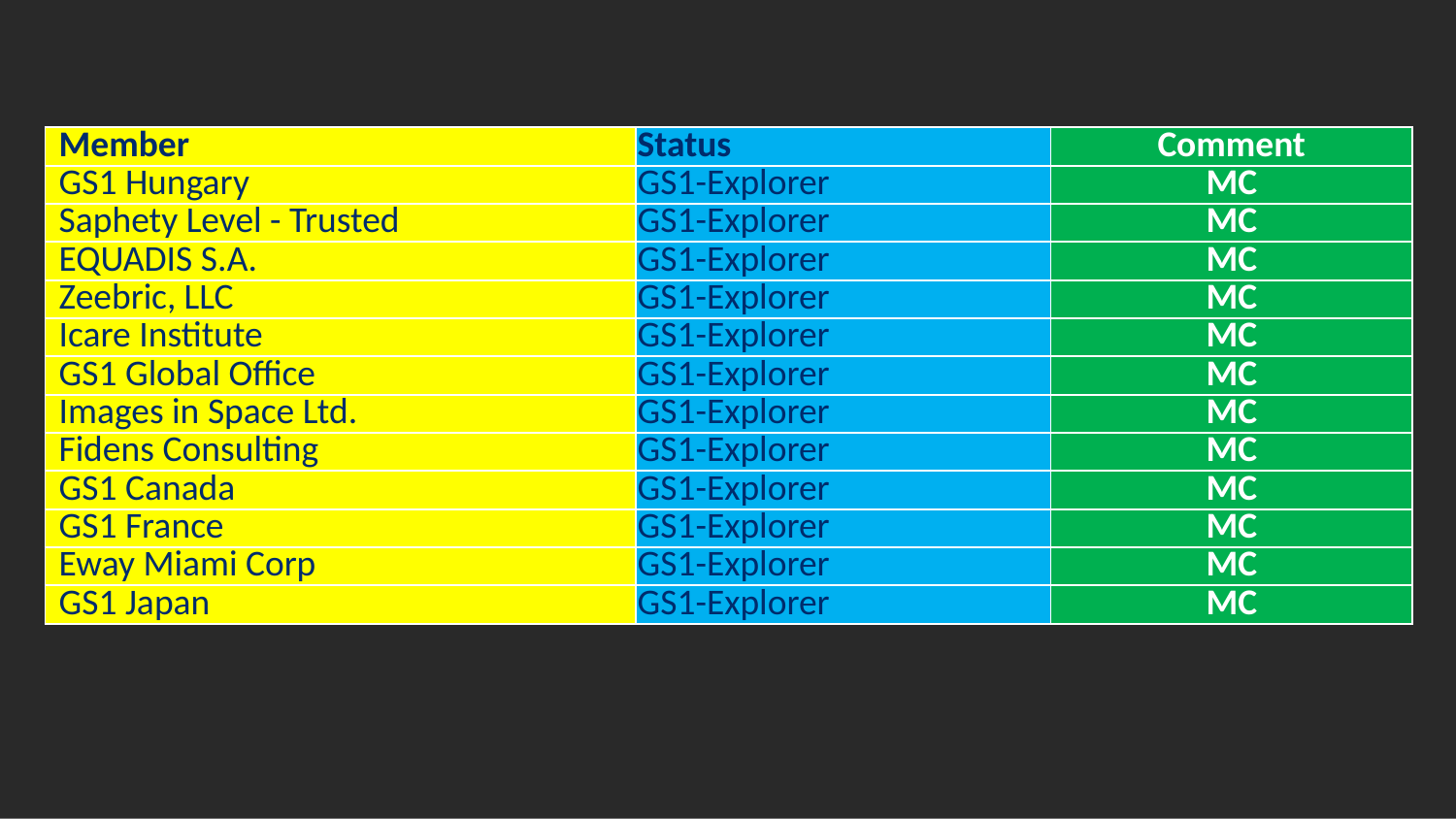

| Member | Status | Comment |
| --- | --- | --- |
| GS1 Hungary | GS1-Explorer | MC |
| Saphety Level - Trusted | GS1-Explorer | MC |
| EQUADIS S.A. | GS1-Explorer | MC |
| Zeebric, LLC | GS1-Explorer | MC |
| Icare Institute | GS1-Explorer | MC |
| GS1 Global Office | GS1-Explorer | MC |
| Images in Space Ltd. | GS1-Explorer | MC |
| Fidens Consulting | GS1-Explorer | MC |
| GS1 Canada | GS1-Explorer | MC |
| GS1 France | GS1-Explorer | MC |
| Eway Miami Corp | GS1-Explorer | MC |
| GS1 Japan | GS1-Explorer | MC |